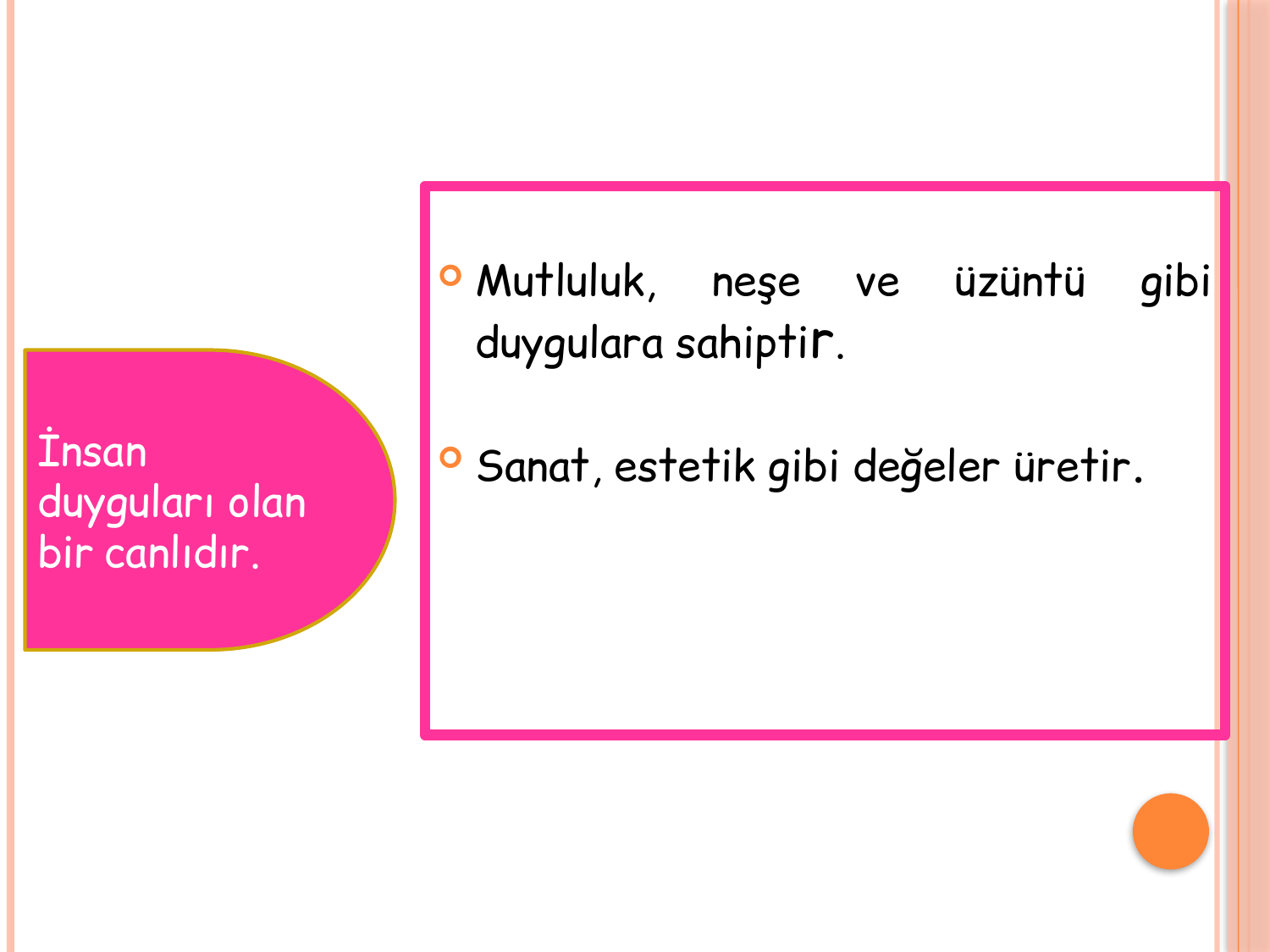

Mutluluk, neşe ve üzüntü gibi duygulara sahiptir.

Sanat, estetik gibi değeler üretir.
İnsan duyguları olan bir canlıdır.